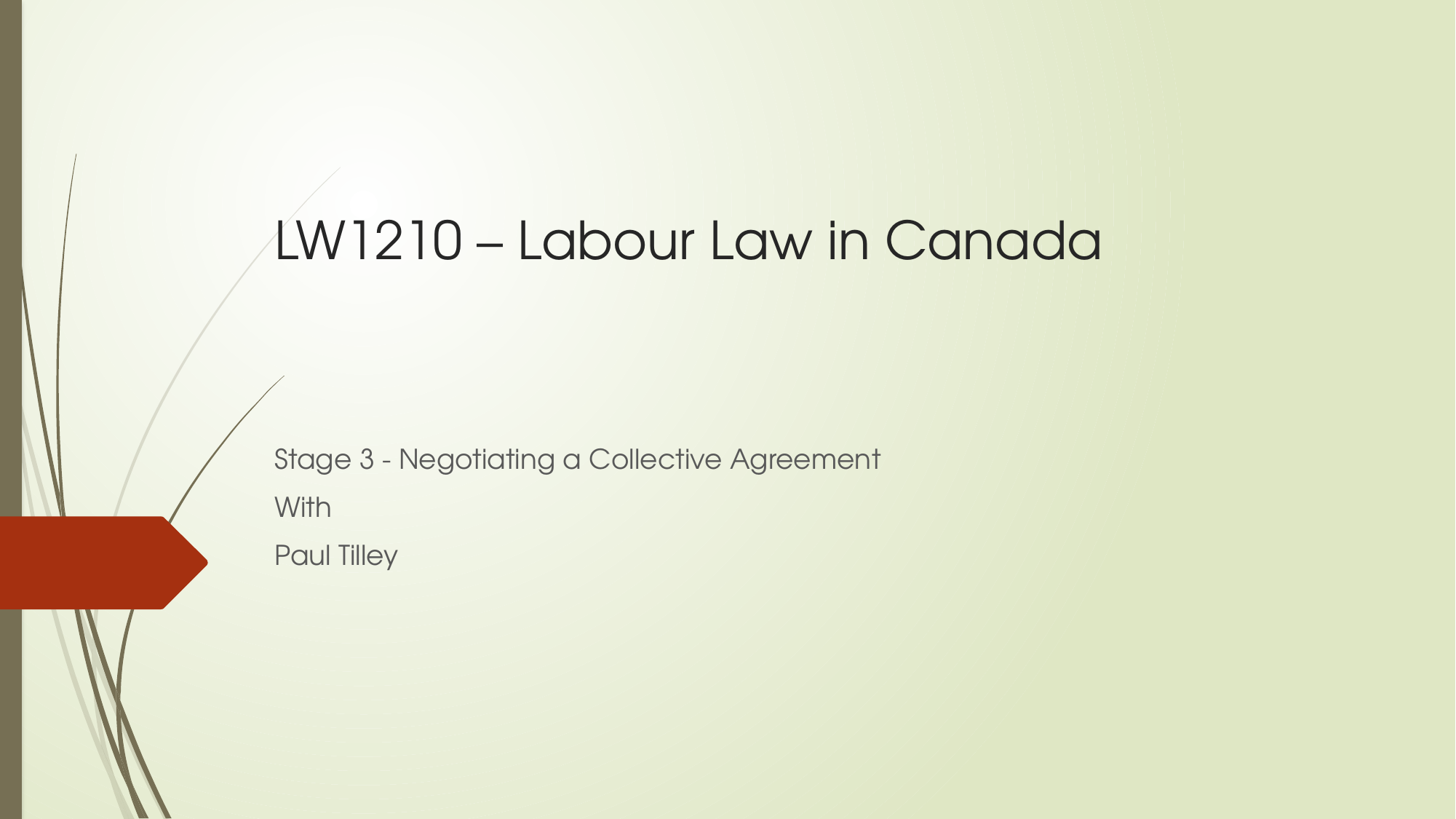

# LW1210 – Labour Law in Canada
Stage 3 - Negotiating a Collective Agreement
With
Paul Tilley